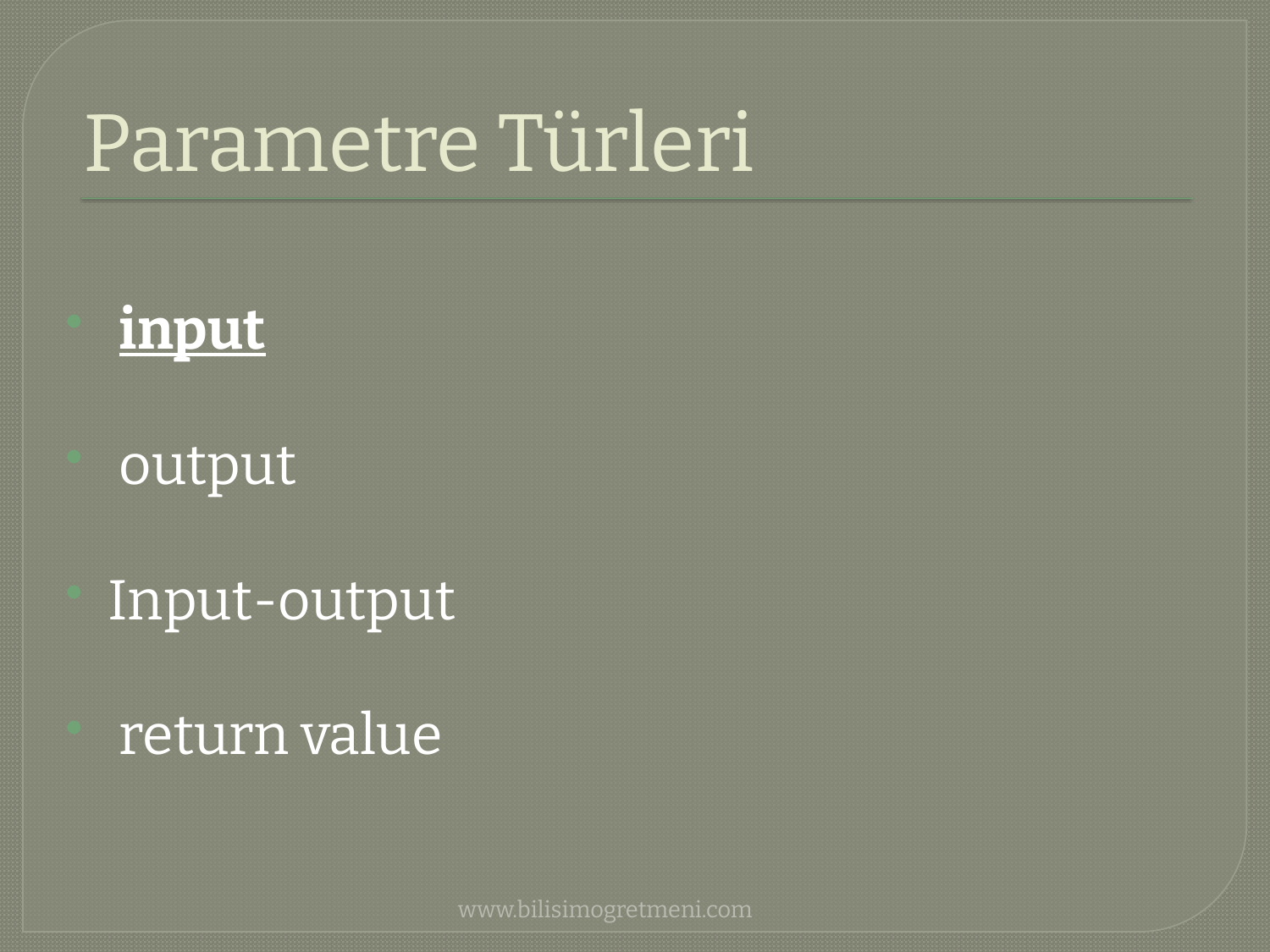

# Parametre Türleri
 input

 output

Input-output

 return value
www.bilisimogretmeni.com